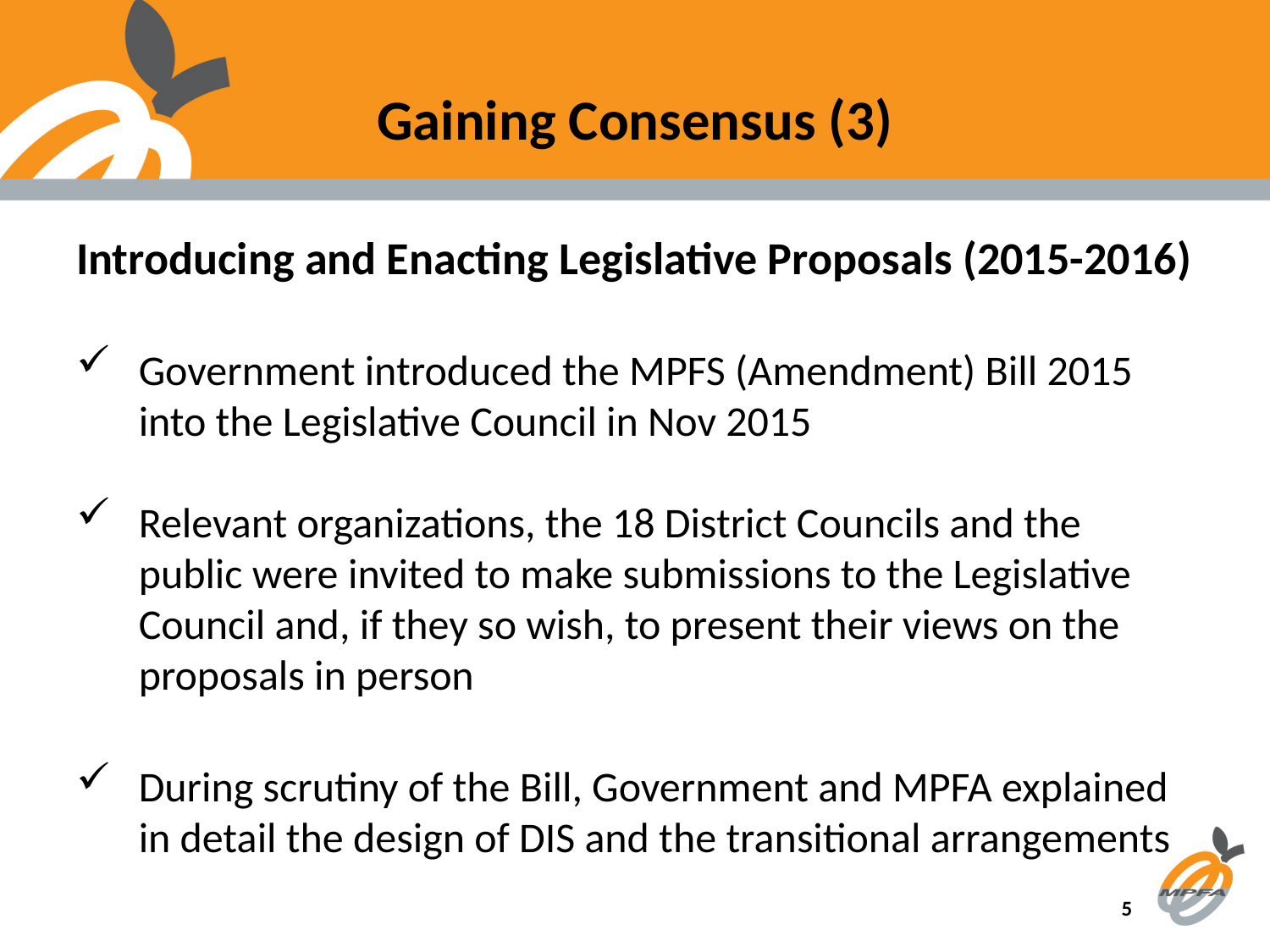

# Gaining Consensus (3)
Introducing and Enacting Legislative Proposals (2015-2016)

Government introduced the MPFS (Amendment) Bill 2015 into the Legislative Council in Nov 2015

Relevant organizations, the 18 District Councils and the public were invited to make submissions to the Legislative Council and, if they so wish, to present their views on the proposals in person

During scrutiny of the Bill, Government and MPFA explained in detail the design of DIS and the transitional arrangements

     5